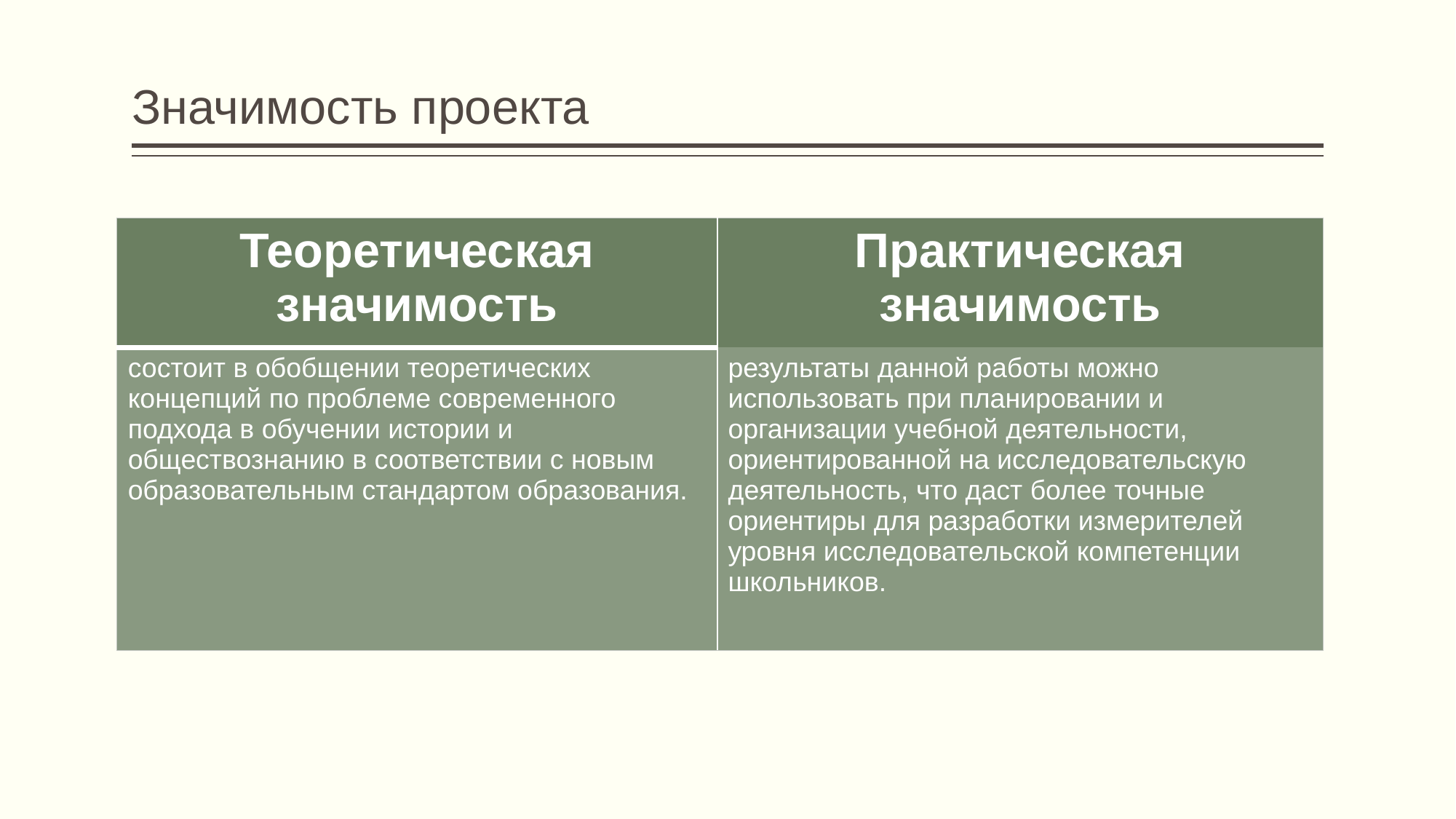

# Значимость проекта
| Теоретическая значимость | Практическая значимость |
| --- | --- |
| состоит в обобщении теоретических концепций по проблеме современного подхода в обучении истории и обществознанию в соответствии с новым образовательным стандартом образования. | результаты данной работы можно использовать при планировании и организации учебной деятельности, ориентированной на исследовательскую деятельность, что даст более точные ориентиры для разработки измерителей уровня исследовательской компетенции школьников. |